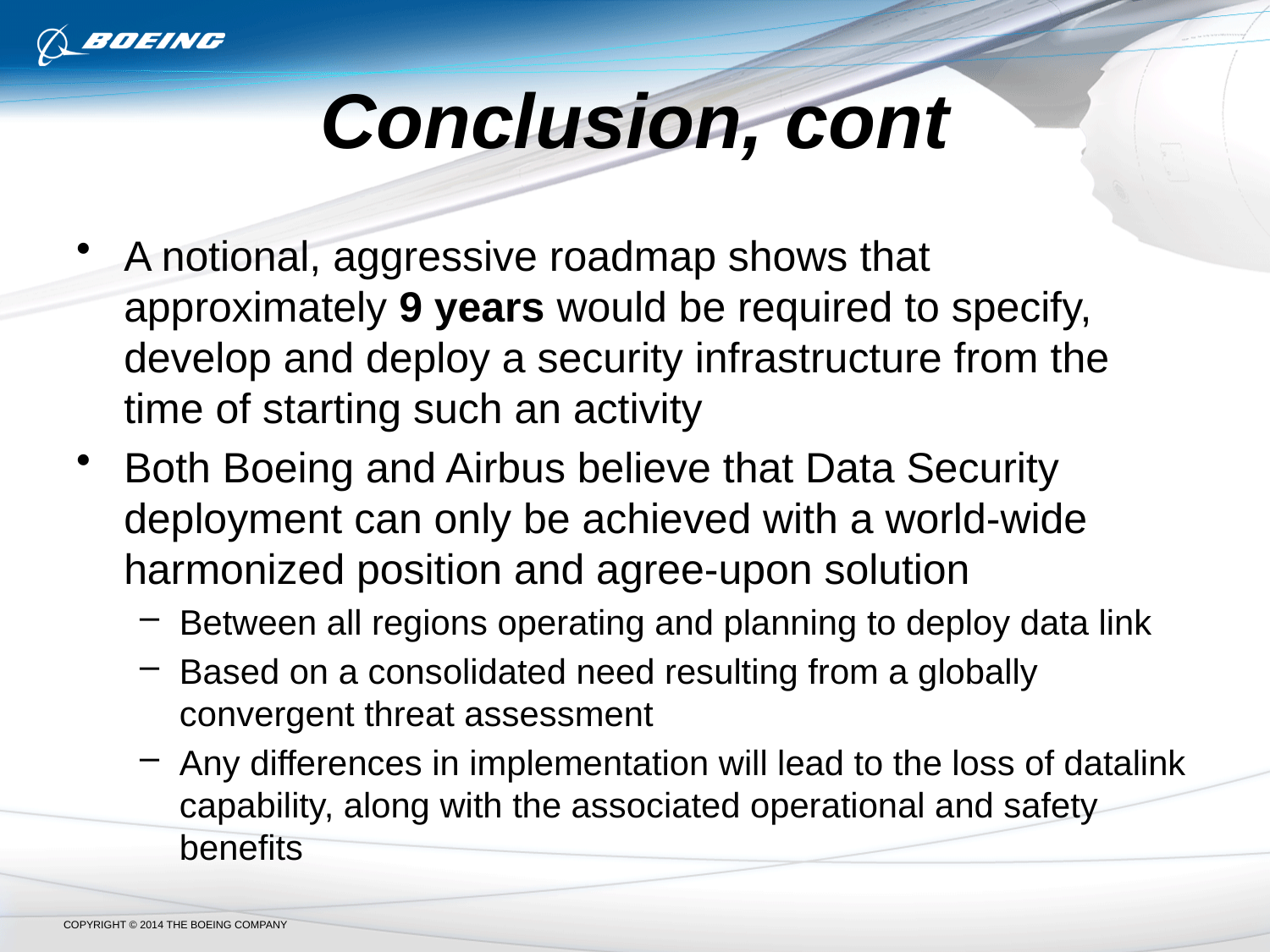

# Conclusion, cont
A notional, aggressive roadmap shows that approximately 9 years would be required to specify, develop and deploy a security infrastructure from the time of starting such an activity
Both Boeing and Airbus believe that Data Security deployment can only be achieved with a world-wide harmonized position and agree-upon solution
Between all regions operating and planning to deploy data link
Based on a consolidated need resulting from a globally convergent threat assessment
Any differences in implementation will lead to the loss of datalink capability, along with the associated operational and safety benefits